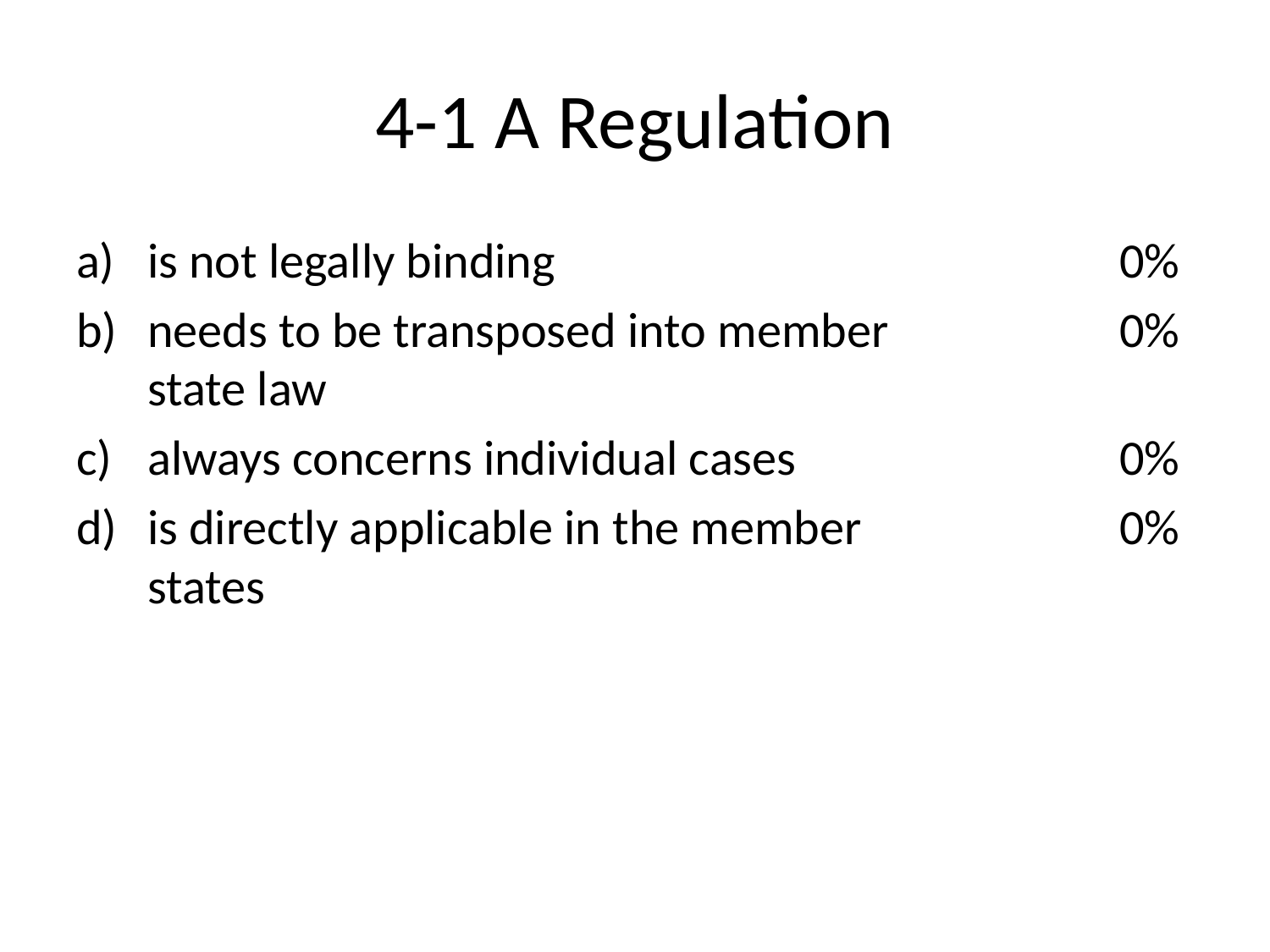

# 4-1 A Regulation
is not legally binding
needs to be transposed into member state law
always concerns individual cases
is directly applicable in the member states
0%
0%
0%
0%